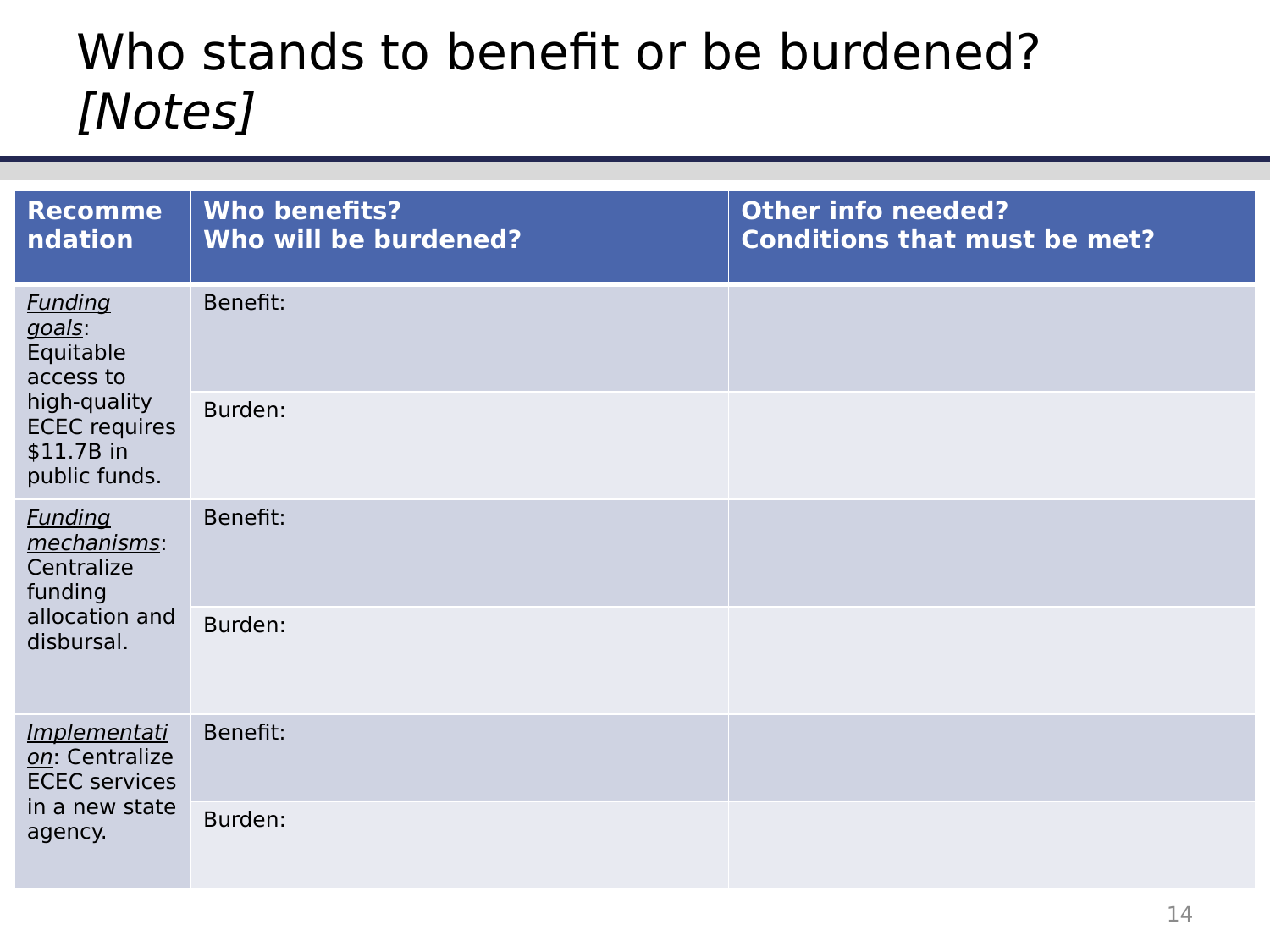

# Who stands to benefit or be burdened? [Notes]
| Recommendation | Who benefits? Who will be burdened? | Other info needed? Conditions that must be met? |
| --- | --- | --- |
| Funding goals: Equitable access to high-quality ECEC requires $11.7B in public funds. | Benefit: |  |
|  | Burden: |  |
| Funding mechanisms: Centralize funding allocation and disbursal. | Benefit: |  |
|  | Burden: |  |
| Implementation: Centralize ECEC services in a new state agency. | Benefit: |  |
|  | Burden: |  |
14